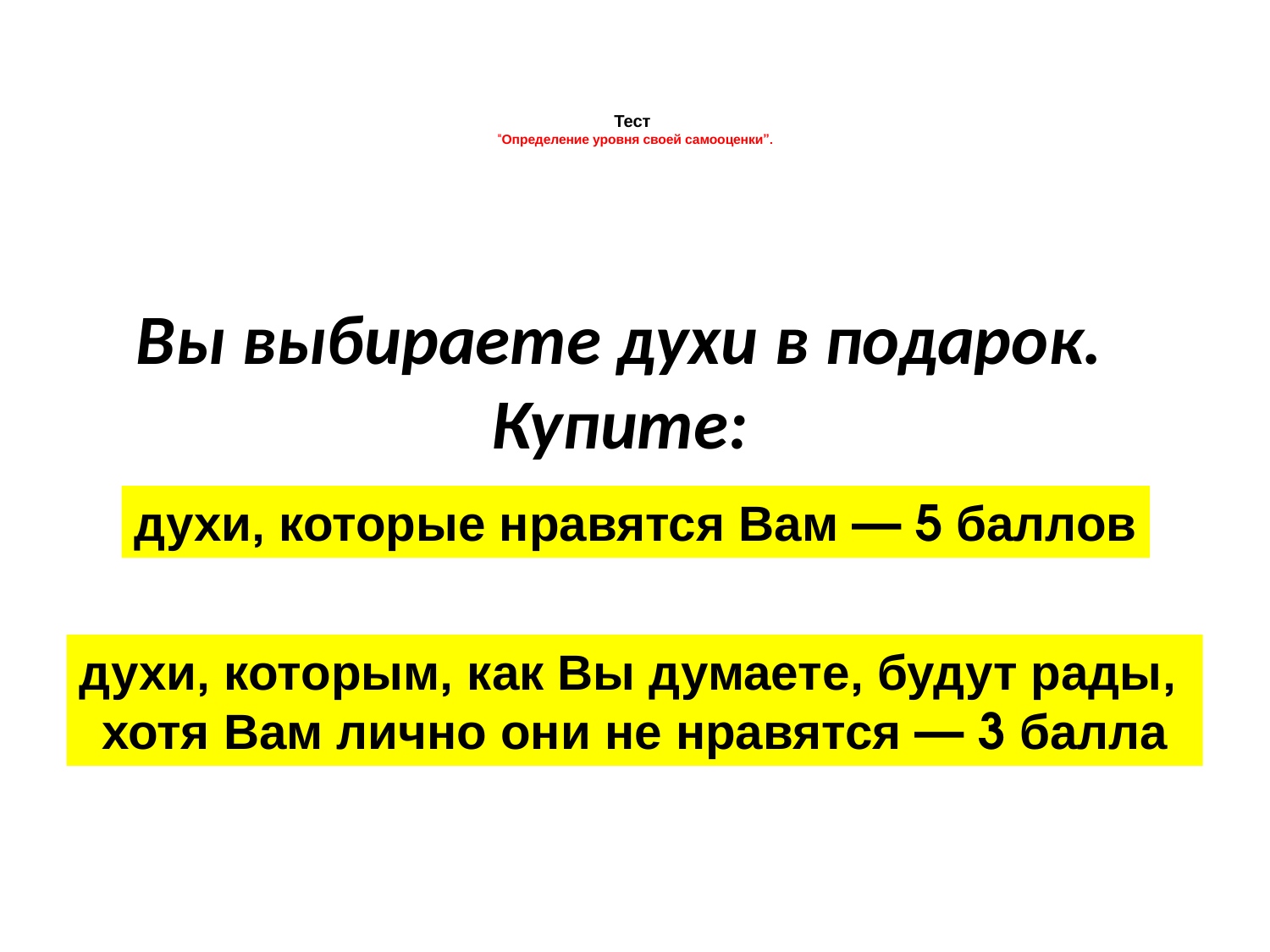

# Тест "Определение уровня своей самооценки”.

Вы выбираете духи в подарок.
 Купите:
духи, которые нравятся Вам — 5 баллов
духи, которым, как Вы думаете, будут рады,
хотя Вам лично они не нравятся — 3 балла